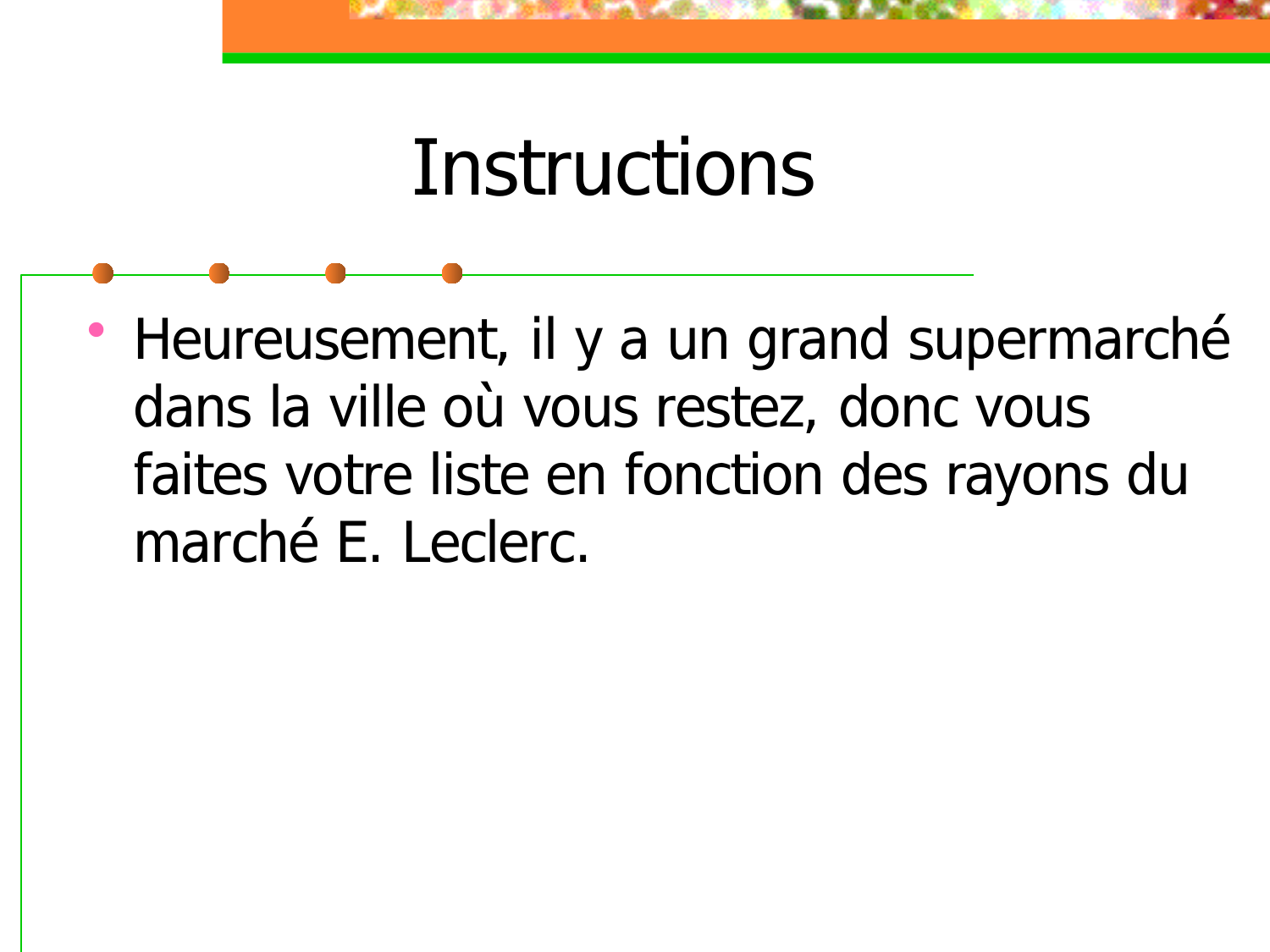

# Instructions
Heureusement, il y a un grand supermarché dans la ville où vous restez, donc vous faites votre liste en fonction des rayons du marché E. Leclerc.